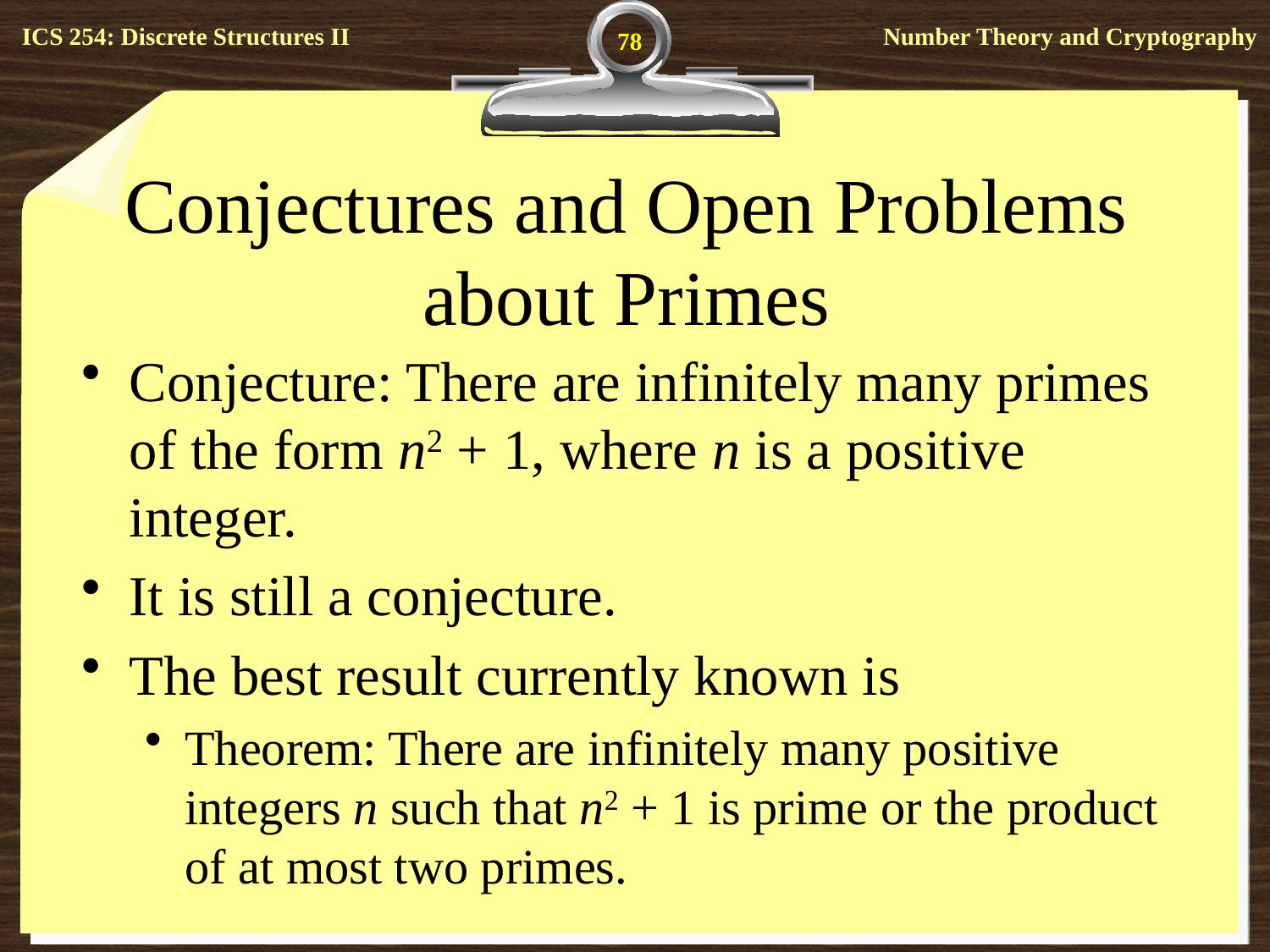

78
# Conjectures and Open Problems about Primes
Conjecture: There are infinitely many primes of the form n2 + 1, where n is a positive integer.
It is still a conjecture.
The best result currently known is
Theorem: There are infinitely many positive integers n such that n2 + 1 is prime or the product of at most two primes.